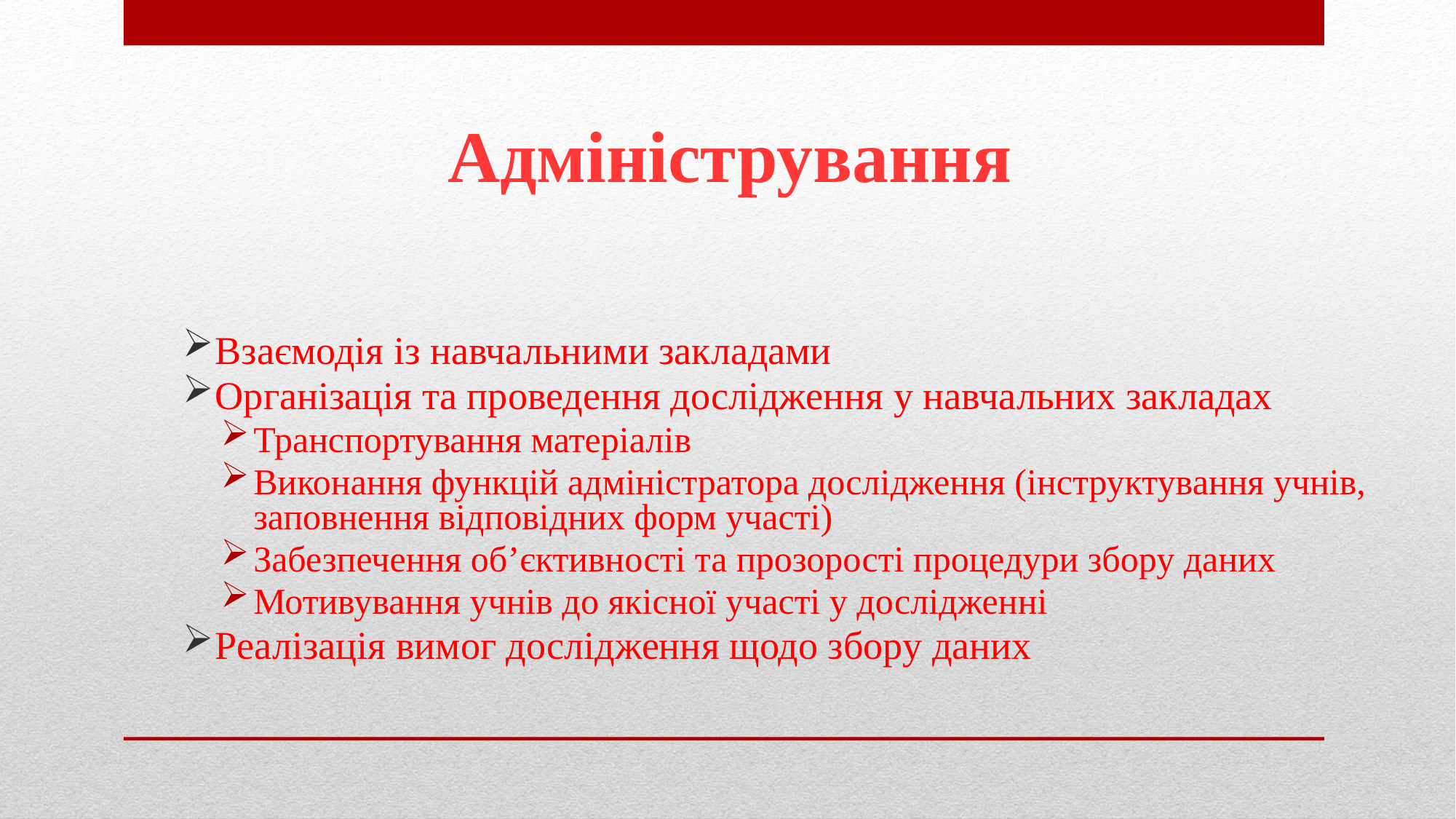

Адміністрування

Взаємодія із навчальними закладами
Організація та проведення дослідження у навчальних закладах
Транспортування матеріалів
Виконання функцій адміністратора дослідження (інструктування учнів, заповнення відповідних форм участі)
Забезпечення об’єктивності та прозорості процедури збору даних
Мотивування учнів до якісної участі у дослідженні
Реалізація вимог дослідження щодо збору даних